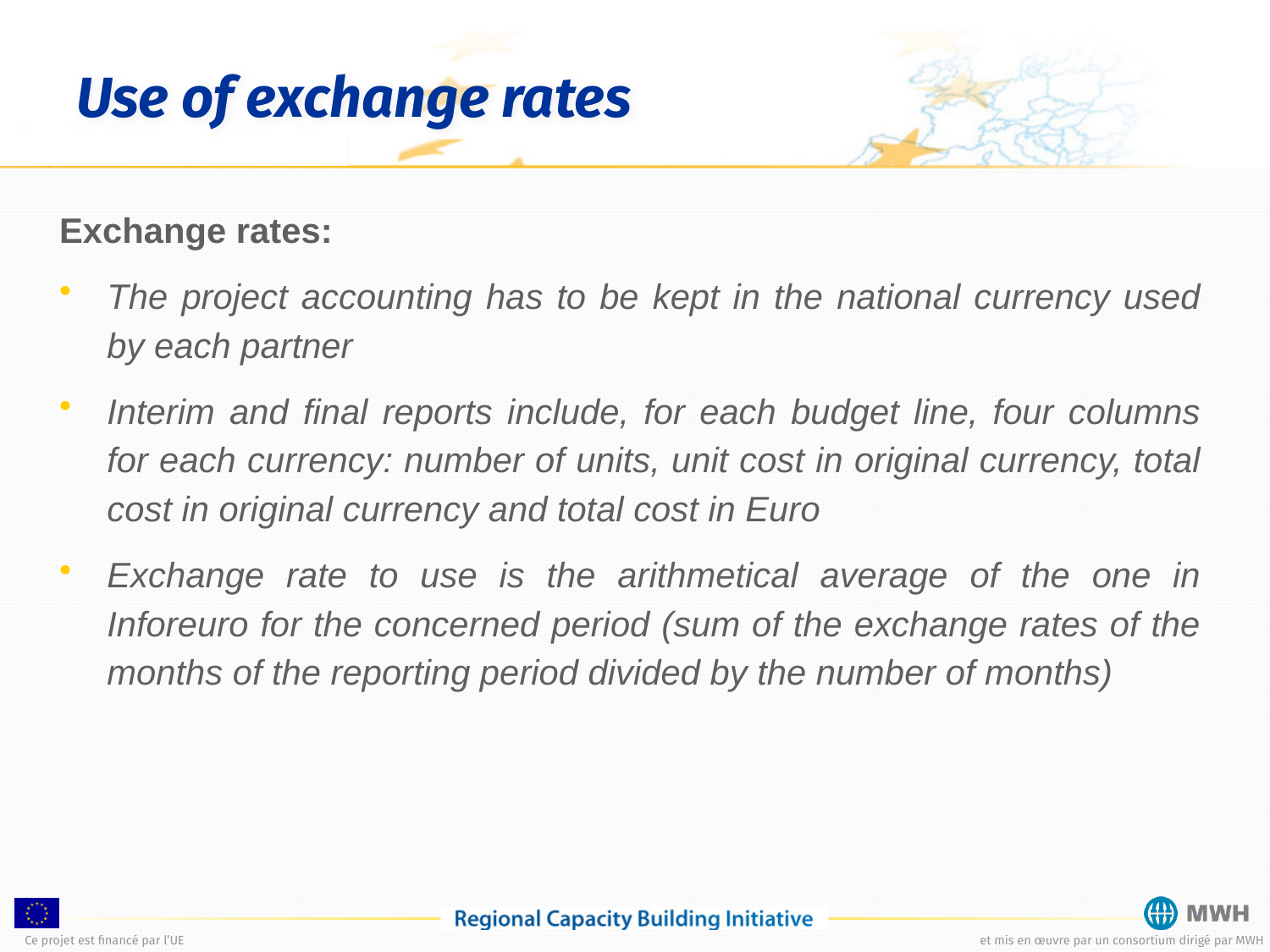

# Use of exchange rates
Exchange rates:
The project accounting has to be kept in the national currency used by each partner
Interim and final reports include, for each budget line, four columns for each currency: number of units, unit cost in original currency, total cost in original currency and total cost in Euro
Exchange rate to use is the arithmetical average of the one in Inforeuro for the concerned period (sum of the exchange rates of the months of the reporting period divided by the number of months)